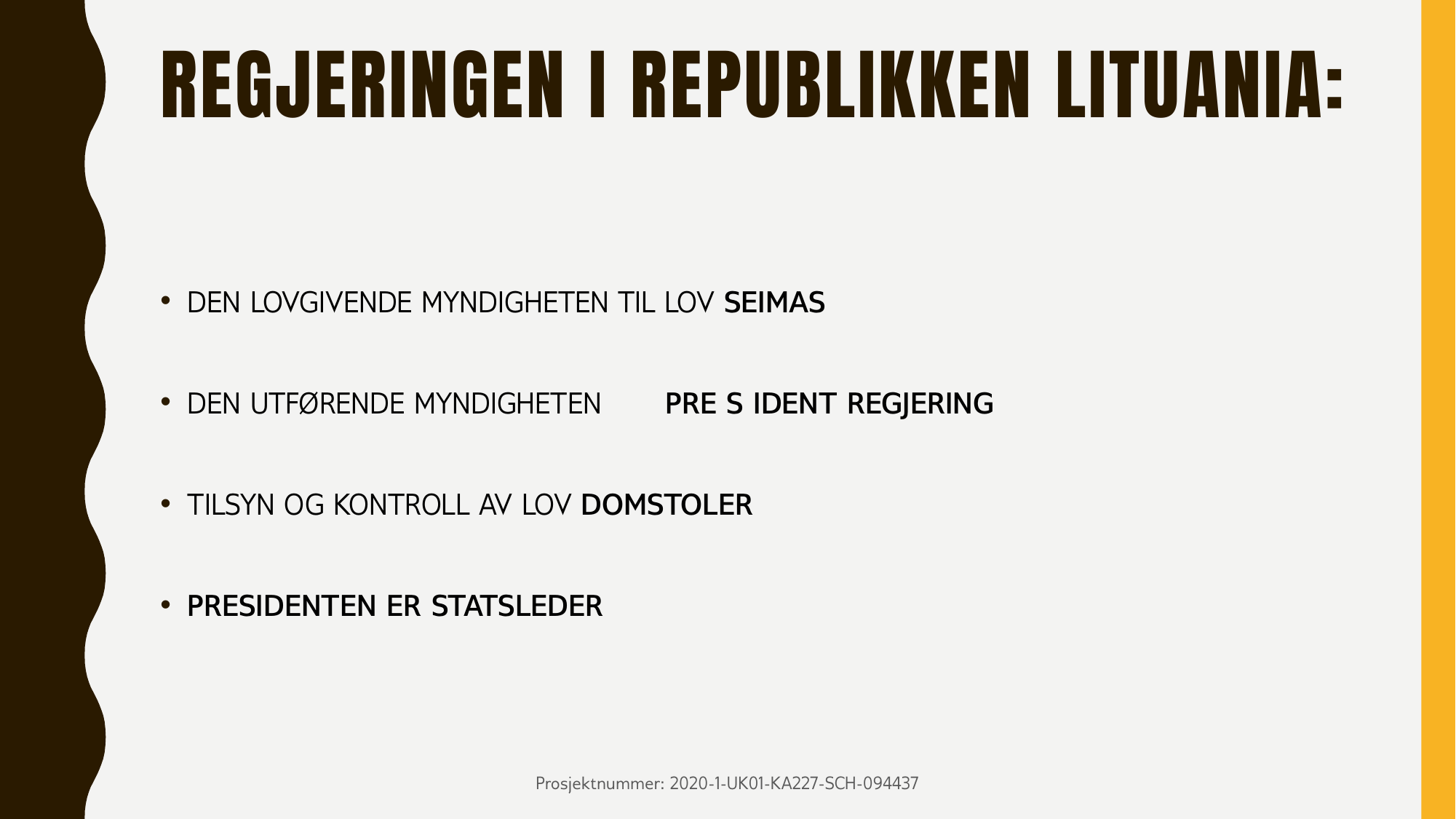

# REGJERINGEN I REPUBLIKKEN LITUANIA:
DEN LOVGIVENDE MYNDIGHETEN TIL LOV SEIMAS

DEN UTFØRENDE MYNDIGHETEN       PRE S IDENT REGJERING

TILSYN OG KONTROLL AV LOV DOMSTOLER

PRESIDENTEN ER STATSLEDER

Prosjektnummer: 2020-1-UK01-KA227-SCH-094437